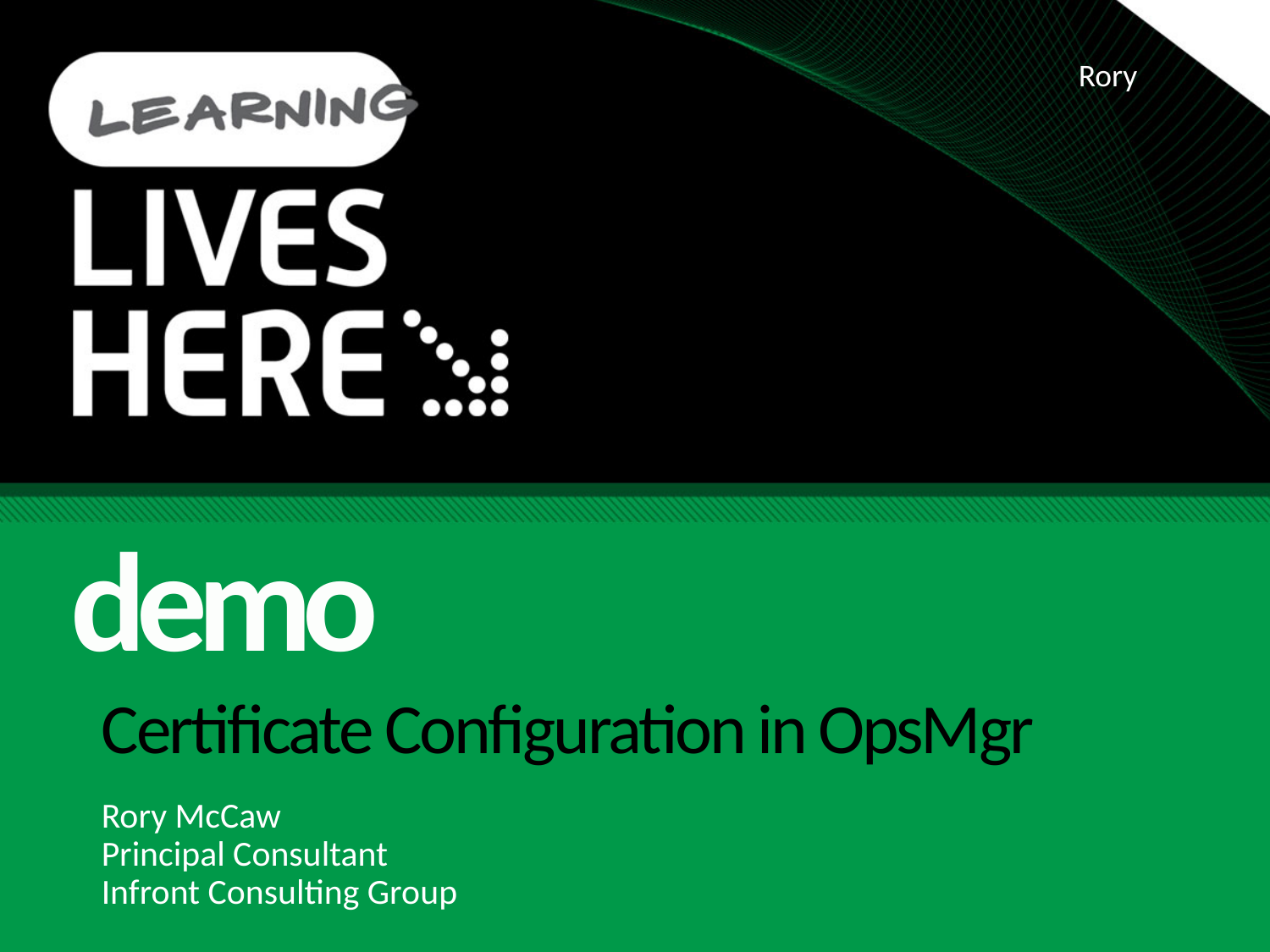

Rory
demo
# Certificate Configuration in OpsMgr
Rory McCaw
Principal Consultant
Infront Consulting Group